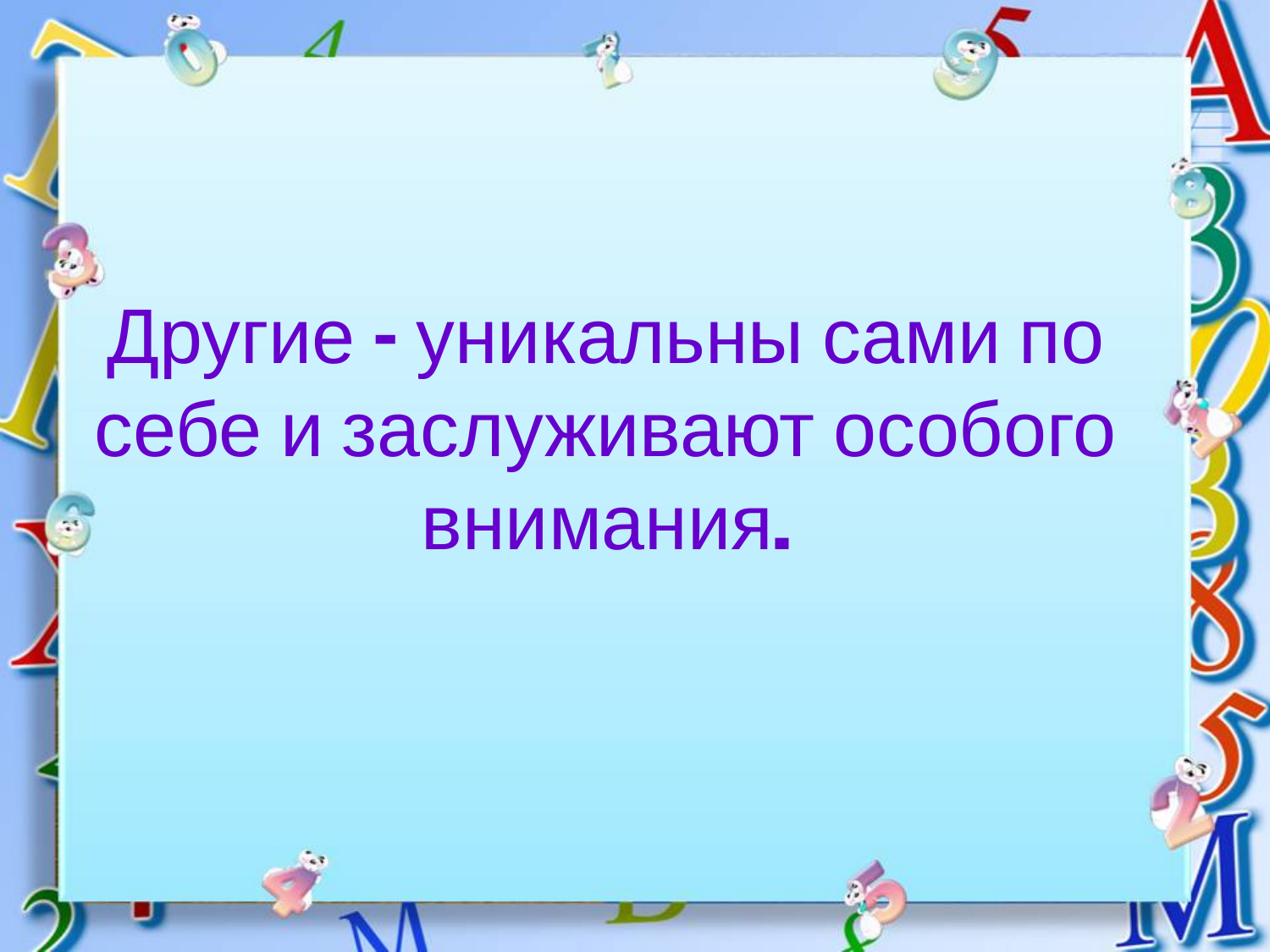

# Другие – уникальны сами по себе и заслуживают особого внимания.